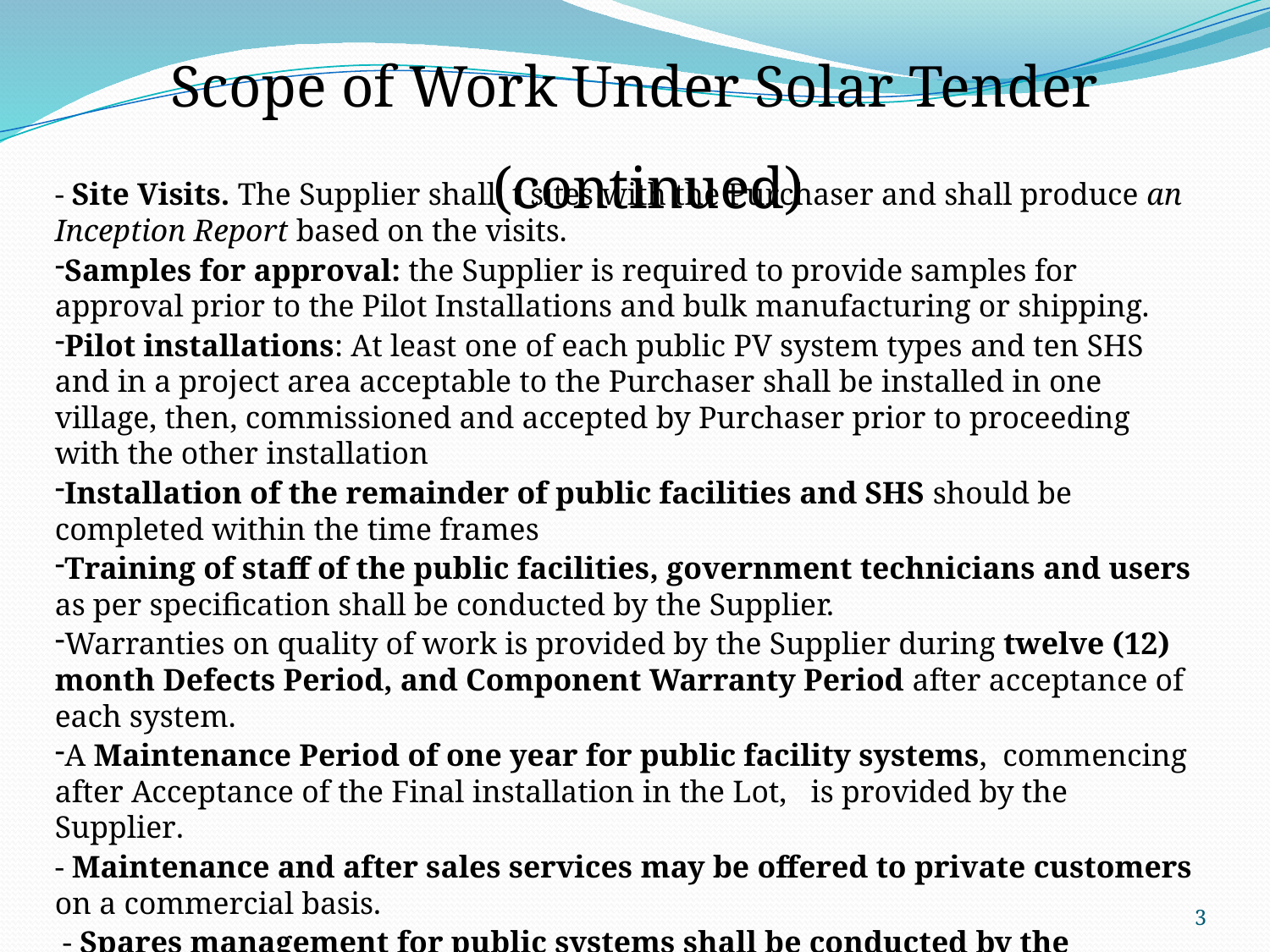

Scope of Work Under Solar Tender (continued)

- Site Visits. The Supplier shall  t sites with the Purchaser and shall produce an Inception Report based on the visits.
Samples for approval: the Supplier is required to provide samples for approval prior to the Pilot Installations and bulk manufacturing or shipping.
Pilot installations: At least one of each public PV system types and ten SHS and in a project area acceptable to the Purchaser shall be installed in one village, then, commissioned and accepted by Purchaser prior to proceeding with the other installation
Installation of the remainder of public facilities and SHS should be completed within the time frames
Training of staff of the public facilities, government technicians and users as per specification shall be conducted by the Supplier.
Warranties on quality of work is provided by the Supplier during twelve (12) month Defects Period, and Component Warranty Period after acceptance of each system.
A Maintenance Period of one year for public facility systems,  commencing after Acceptance of the Final installation in the Lot,   is provided by the Supplier.
- Maintenance and after sales services may be offered to private customers on a commercial basis.
 - Spares management for public systems shall be conducted by the Supplier. At end of the Contract Period obligations the Supplier shall hand-over the spares in good working order to the Purchaser.

3